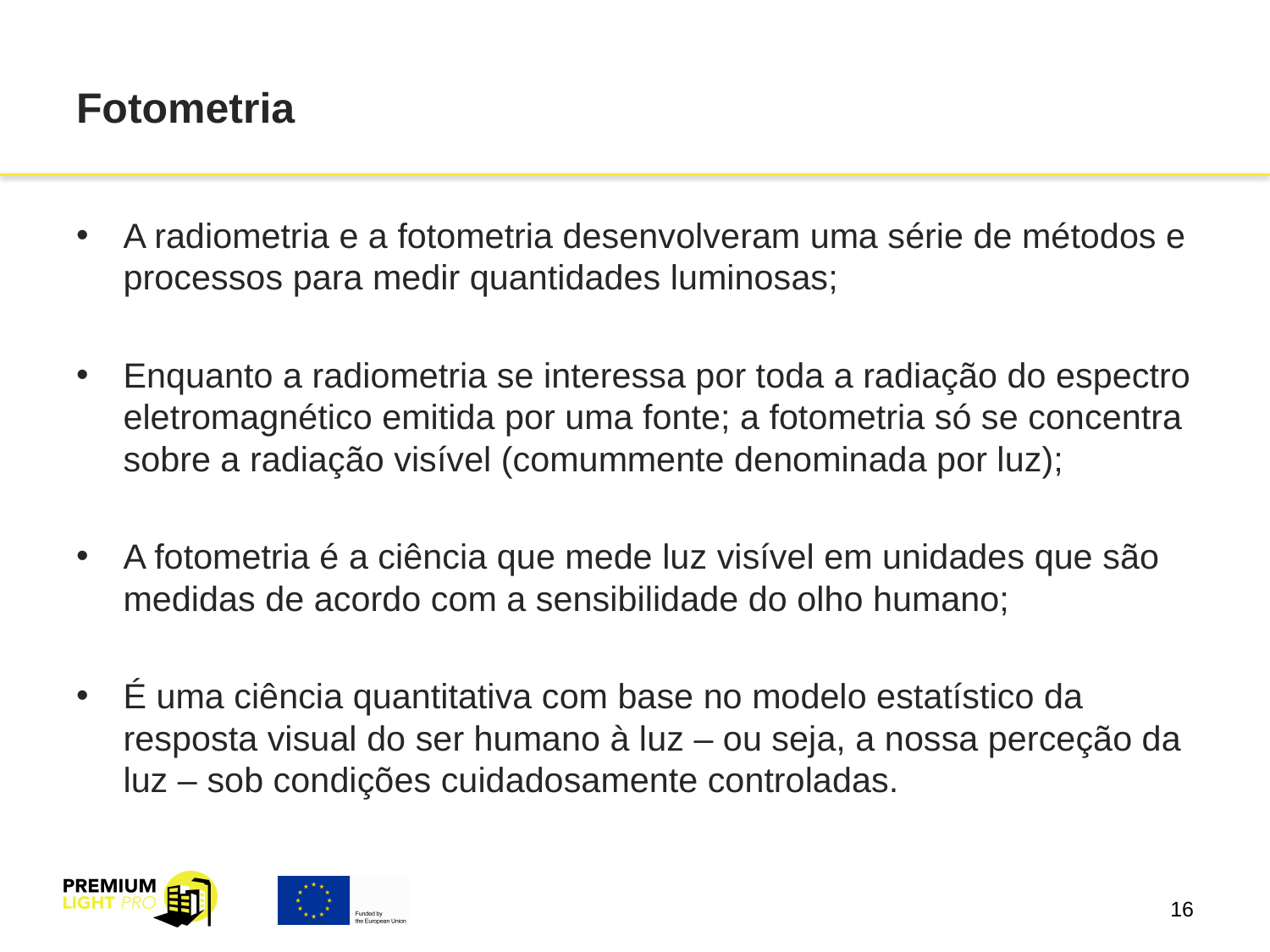

# Fotometria
A radiometria e a fotometria desenvolveram uma série de métodos e processos para medir quantidades luminosas;

Enquanto a radiometria se interessa por toda a radiação do espectro eletromagnético emitida por uma fonte; a fotometria só se concentra sobre a radiação visível (comummente denominada por luz);

A fotometria é a ciência que mede luz visível em unidades que são medidas de acordo com a sensibilidade do olho humano;

É uma ciência quantitativa com base no modelo estatístico da resposta visual do ser humano à luz – ou seja, a nossa perceção da luz – sob condições cuidadosamente controladas.